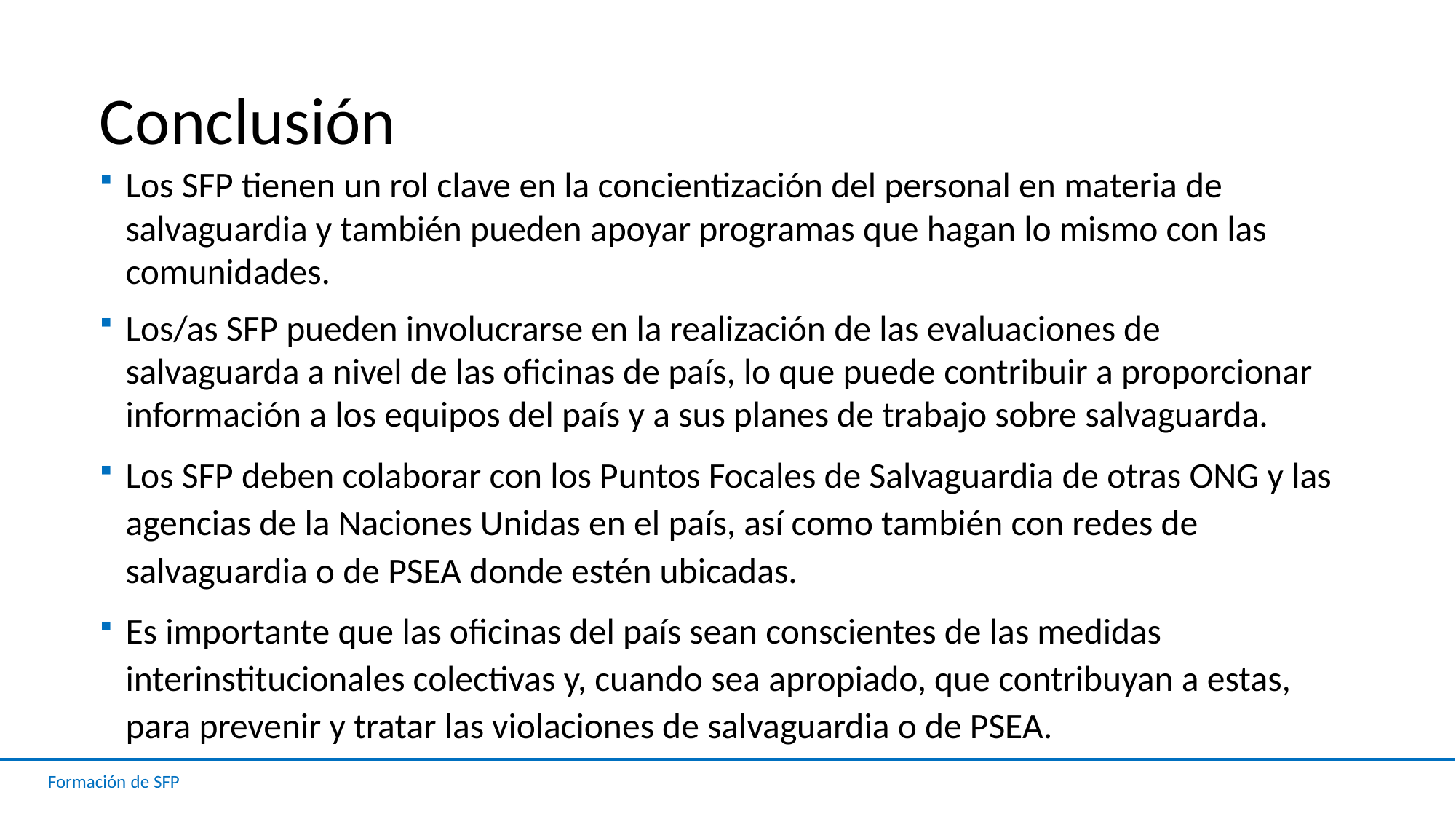

# Conclusión
Los SFP tienen un rol clave en la concientización del personal en materia de salvaguardia y también pueden apoyar programas que hagan lo mismo con las comunidades.
Los/as SFP pueden involucrarse en la realización de las evaluaciones de salvaguarda a nivel de las oficinas de país, lo que puede contribuir a proporcionar información a los equipos del país y a sus planes de trabajo sobre salvaguarda.
Los SFP deben colaborar con los Puntos Focales de Salvaguardia de otras ONG y las agencias de la Naciones Unidas en el país, así como también con redes de salvaguardia o de PSEA donde estén ubicadas.
Es importante que las oficinas del país sean conscientes de las medidas interinstitucionales colectivas y, cuando sea apropiado, que contribuyan a estas, para prevenir y tratar las violaciones de salvaguardia o de PSEA.

Formación de SFP